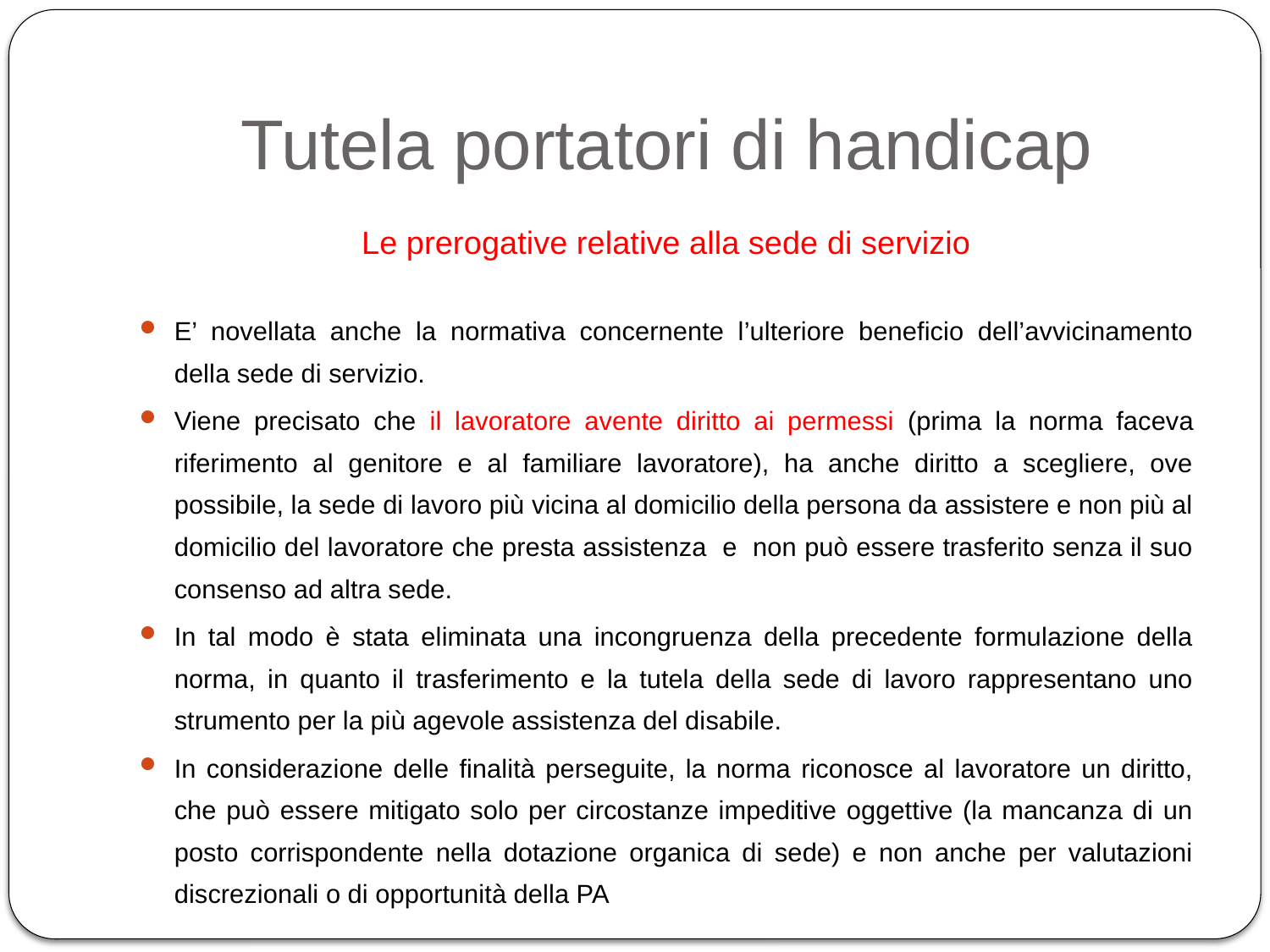

# Tutela portatori di handicap
Le prerogative relative alla sede di servizio

E’ novellata anche la normativa concernente l’ulteriore beneficio dell’avvicinamento della sede di servizio.
Viene precisato che il lavoratore avente diritto ai permessi (prima la norma faceva riferimento al genitore e al familiare lavoratore), ha anche diritto a scegliere, ove possibile, la sede di lavoro più vicina al domicilio della persona da assistere e non più al domicilio del lavoratore che presta assistenza  e  non può essere trasferito senza il suo consenso ad altra sede.
In tal modo è stata eliminata una incongruenza della precedente formulazione della norma, in quanto il trasferimento e la tutela della sede di lavoro rappresentano uno strumento per la più agevole assistenza del disabile.
In considerazione delle finalità perseguite, la norma riconosce al lavoratore un diritto, che può essere mitigato solo per circostanze impeditive oggettive (la mancanza di un posto corrispondente nella dotazione organica di sede) e non anche per valutazioni discrezionali o di opportunità della PA